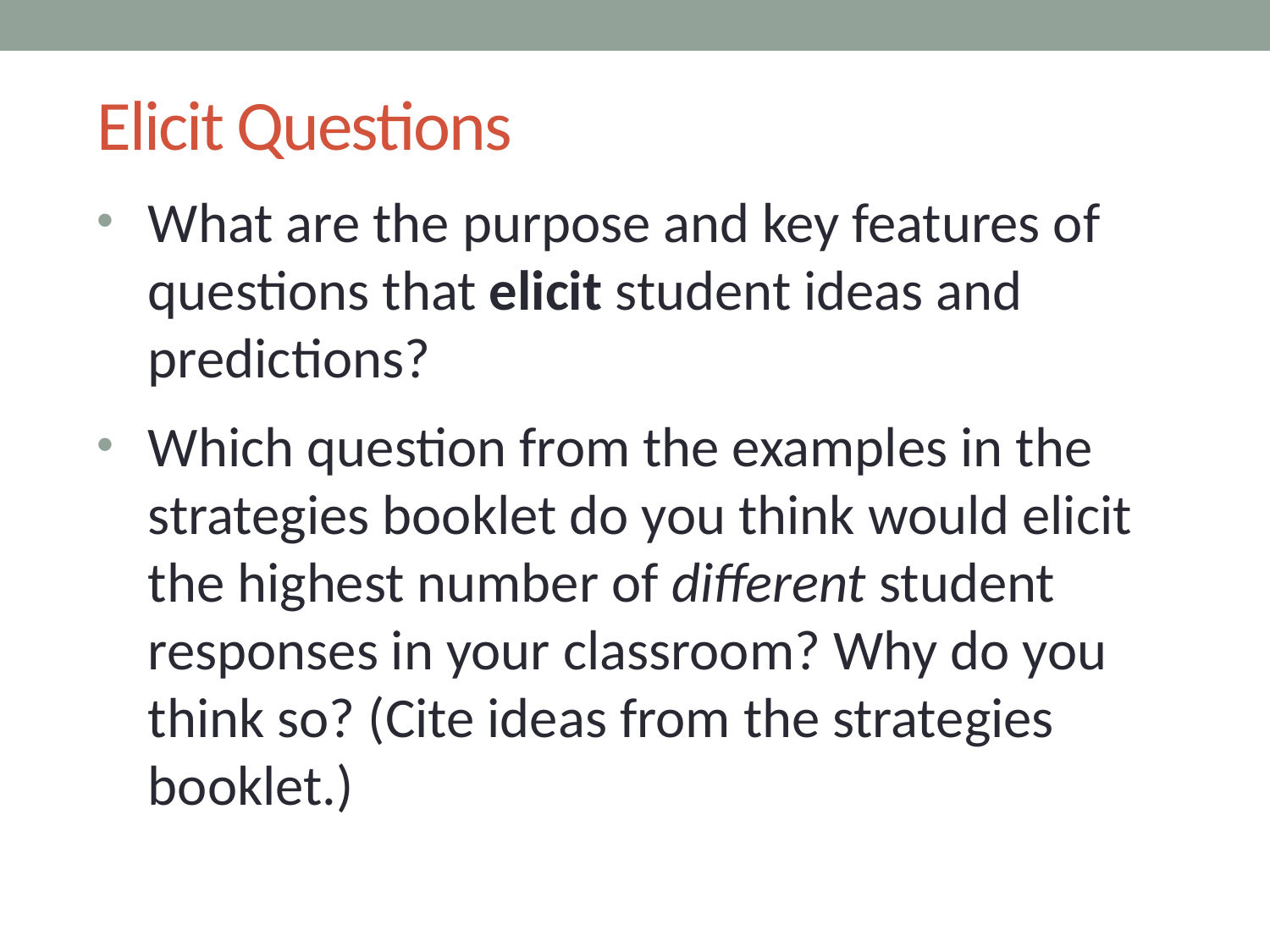

# Elicit Questions
What are the purpose and key features of questions that elicit student ideas and predictions?
Which question from the examples in the strategies booklet do you think would elicit the highest number of different student responses in your classroom? Why do you think so? (Cite ideas from the strategies booklet.)